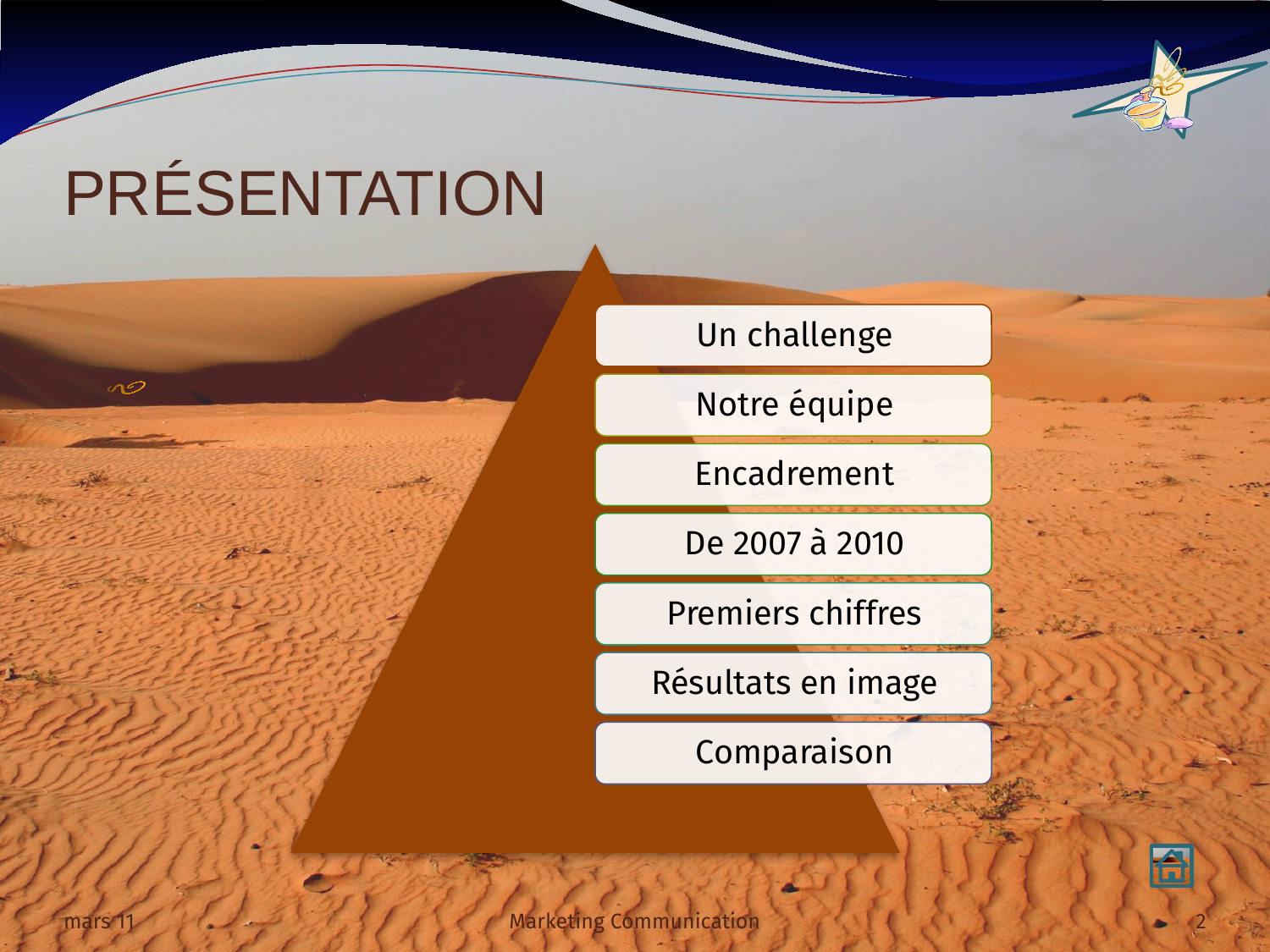

# Présentation
Un challenge
Notre équipe
Encadrement
De 2007 à 2010
Premiers chiffres
Résultats en image
Comparaison
mars 11
Marketing Communication
2